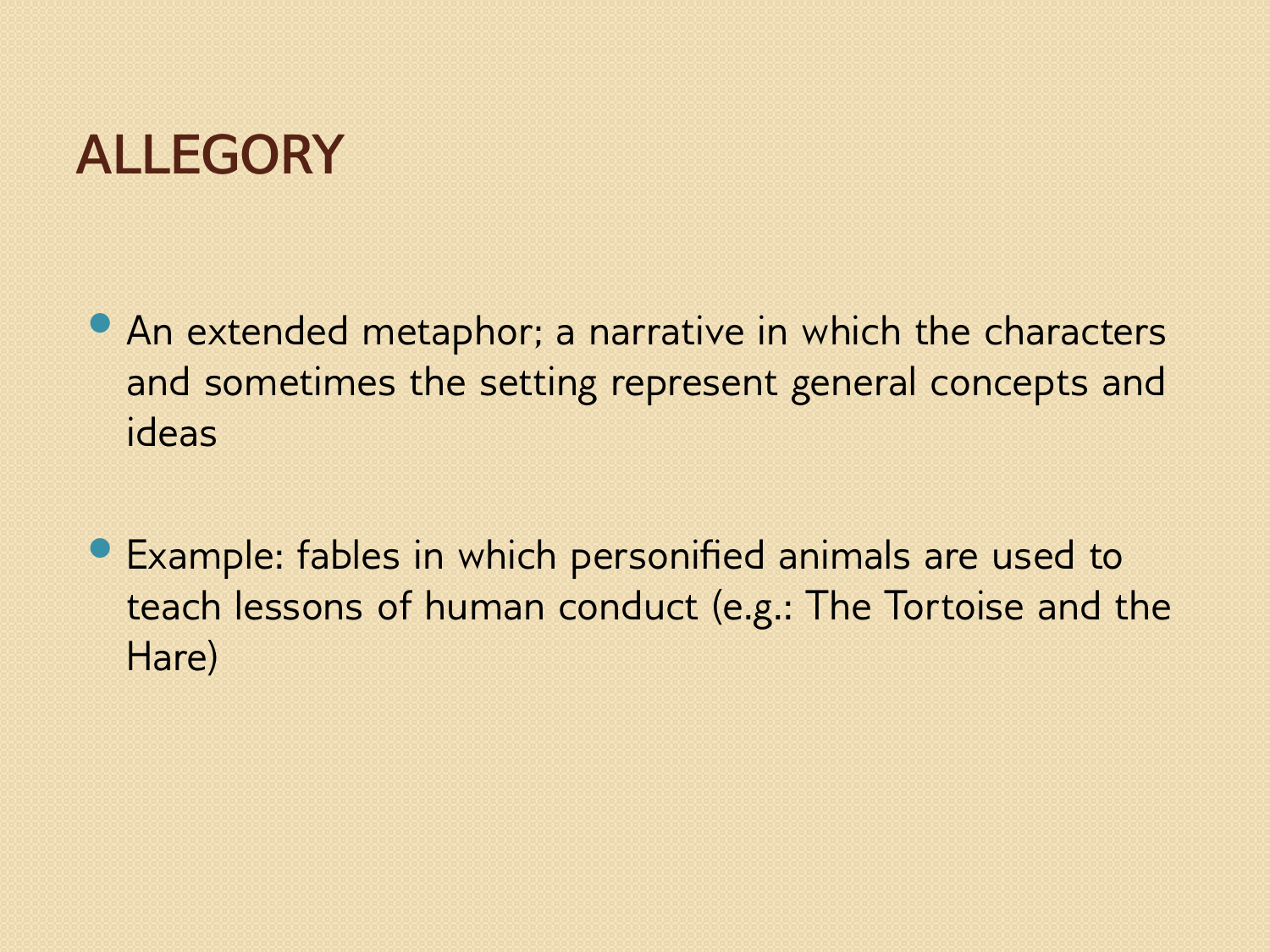

# Allegory

An extended metaphor; a narrative in which the characters and sometimes the setting represent general concepts and ideas

Example: fables in which personified animals are used to teach lessons of human conduct (e.g.: The Tortoise and the Hare)